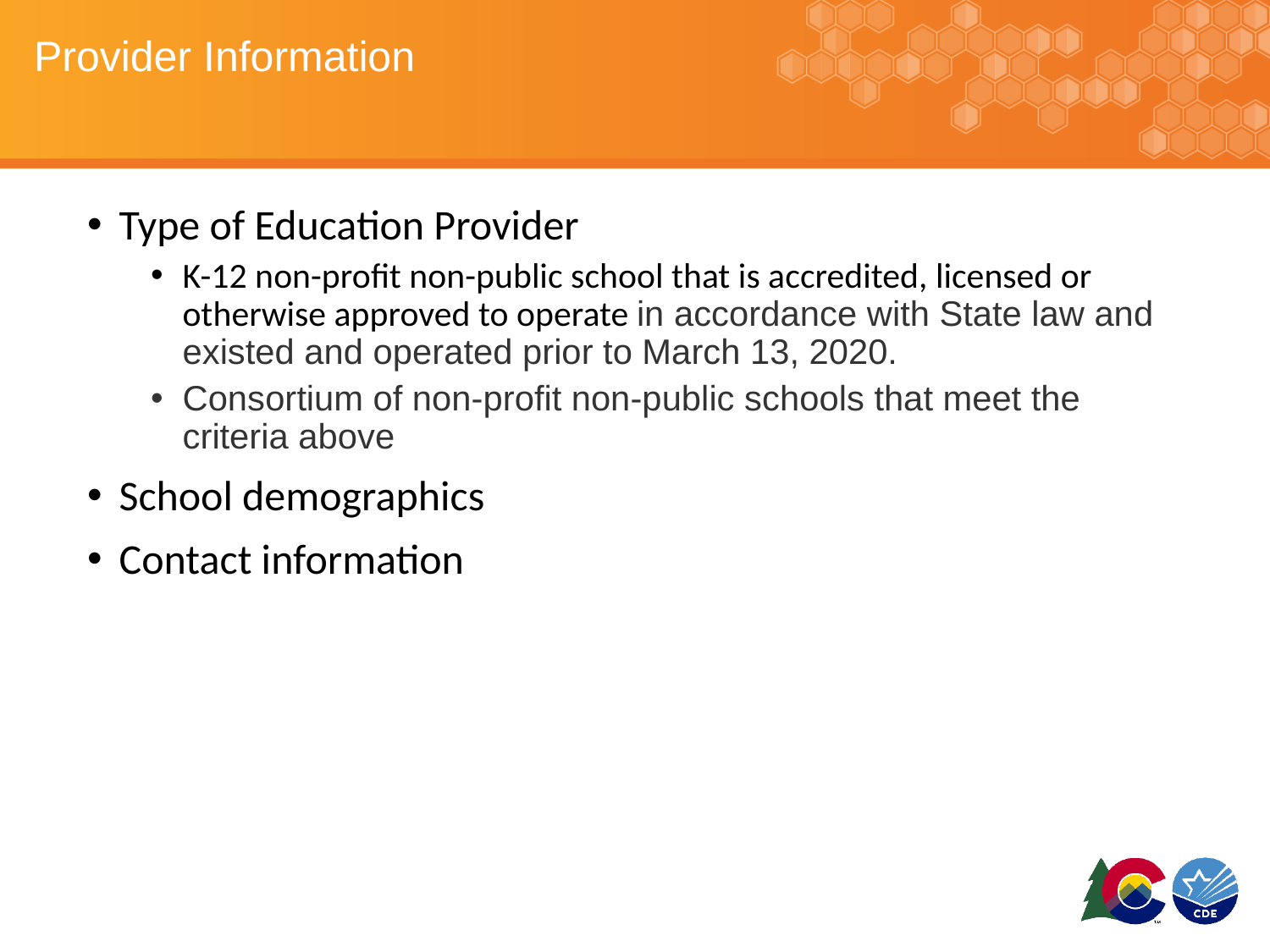

# Provider Information
Type of Education Provider
K-12 non-profit non-public school that is accredited, licensed or otherwise approved to operate in accordance with State law and existed and operated prior to March 13, 2020.
Consortium of non-profit non-public schools that meet the criteria above
School demographics
Contact information